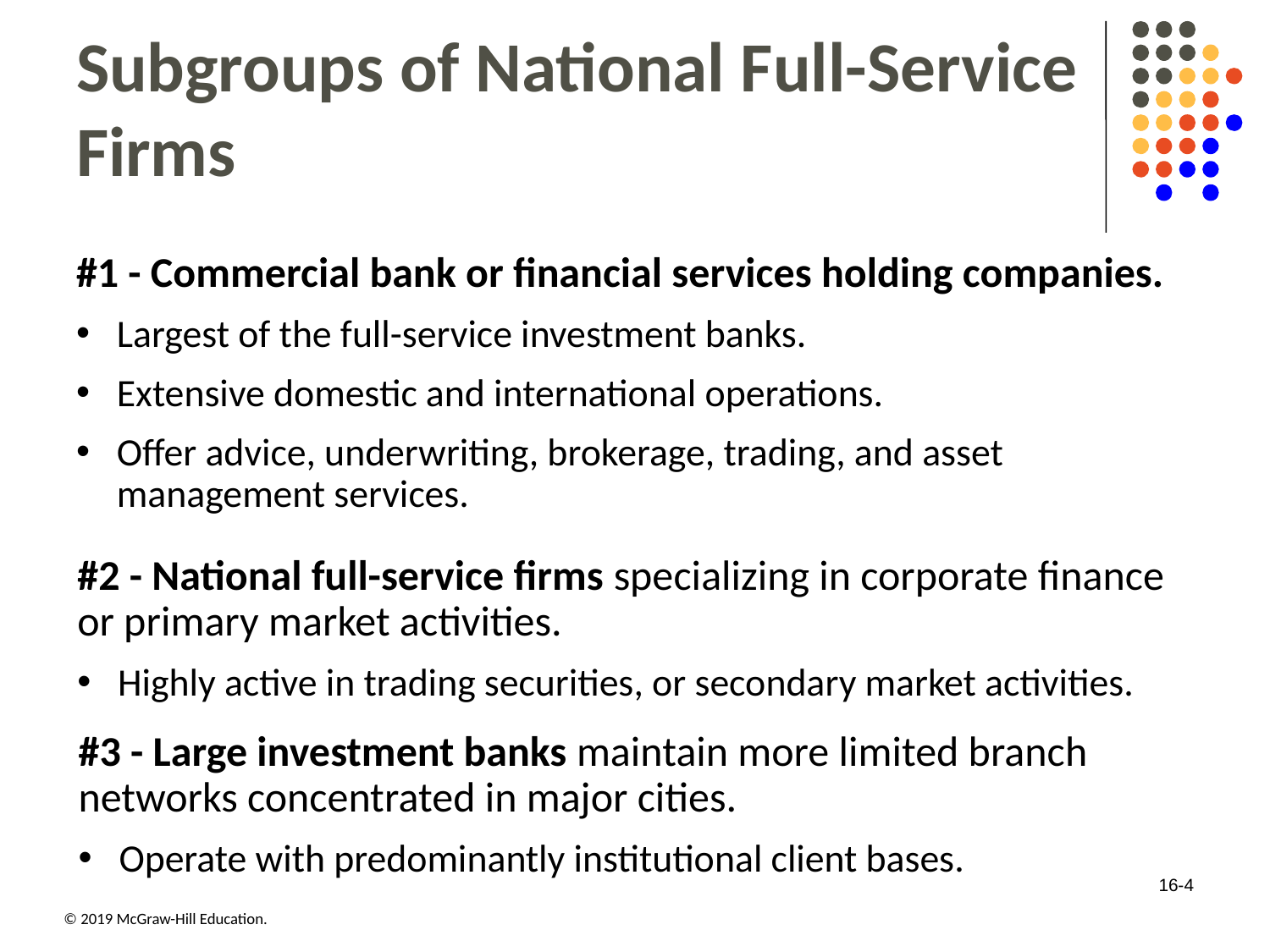

# Subgroups of National Full-Service Firms
#1 - Commercial bank or financial services holding companies.
Largest of the full-service investment banks.
Extensive domestic and international operations.
Offer advice, underwriting, brokerage, trading, and asset management services.
#2 - National full-service firms specializing in corporate finance or primary market activities.
Highly active in trading securities, or secondary market activities.
#3 - Large investment banks maintain more limited branch networks concentrated in major cities.
Operate with predominantly institutional client bases.
16-4